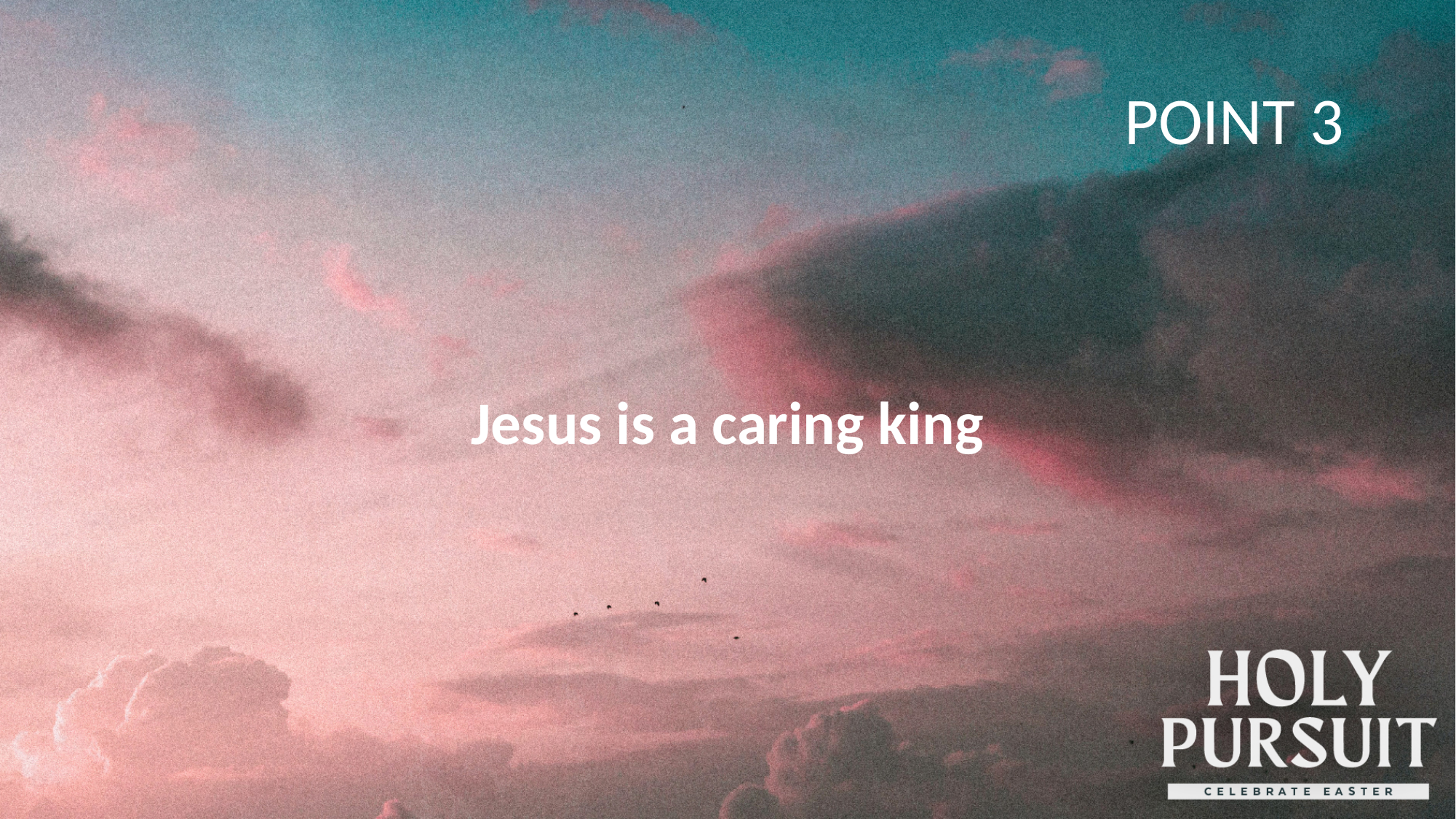

# POINT 3

Jesus is a caring king